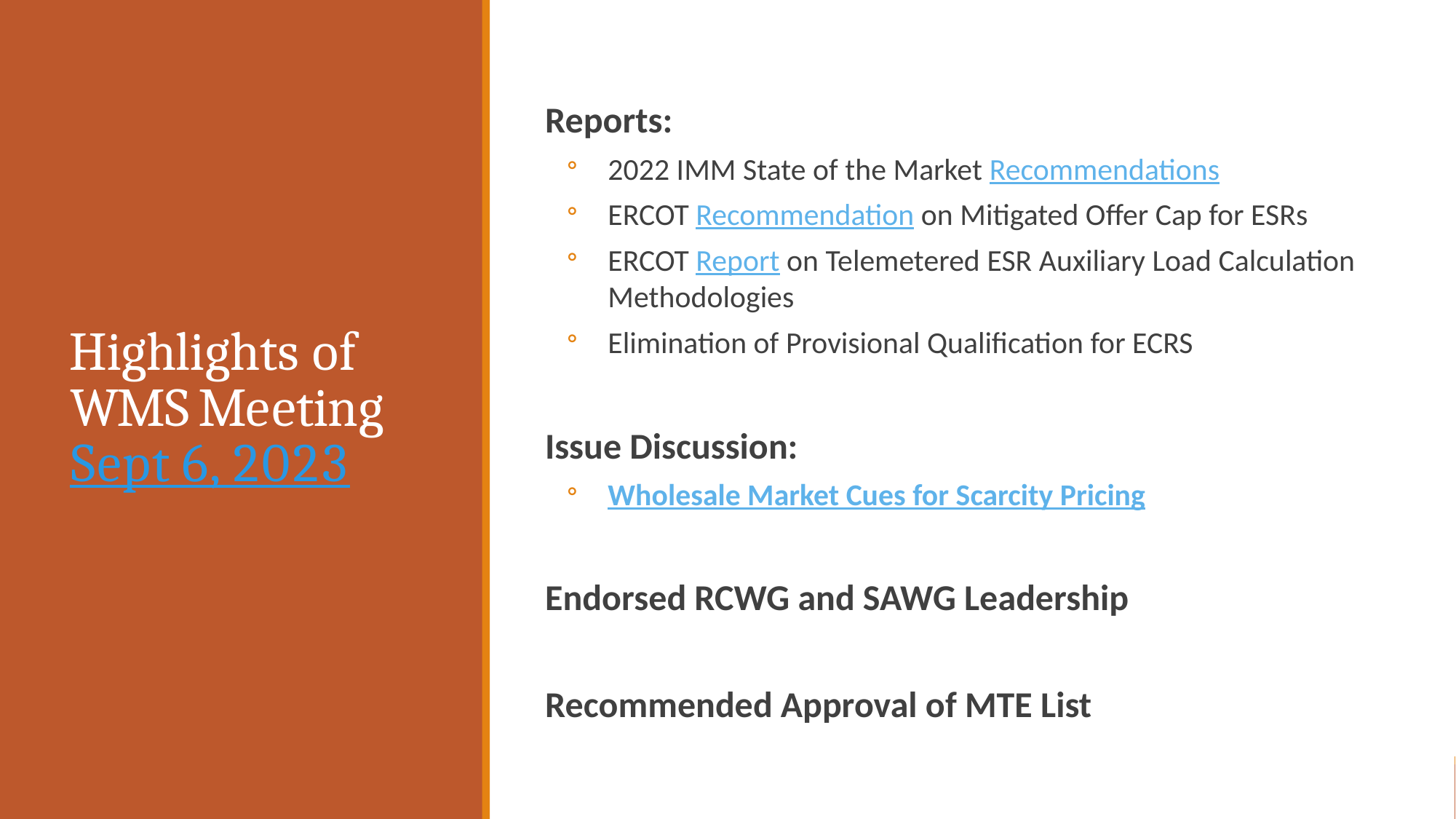

Reports:
2022 IMM State of the Market Recommendations
ERCOT Recommendation on Mitigated Offer Cap for ESRs
ERCOT Report on Telemetered ESR Auxiliary Load Calculation Methodologies
Elimination of Provisional Qualification for ECRS

Issue Discussion:
Wholesale Market Cues for Scarcity Pricing

Endorsed RCWG and SAWG Leadership

Recommended Approval of MTE List
# Highlights of WMS Meeting  Sept 6, 2023